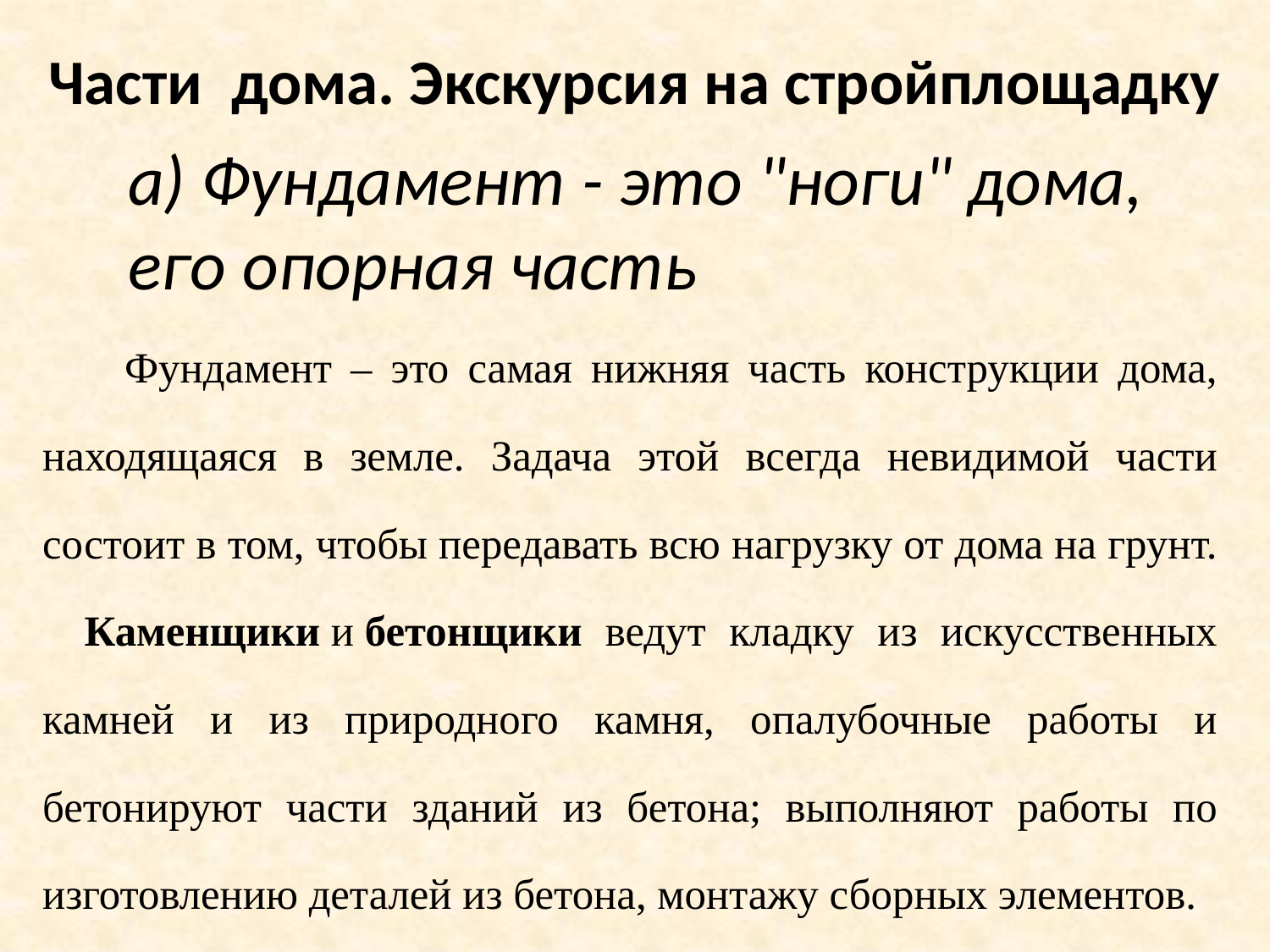

# Части  дома. Экскурсия на стройплощадку
а) Фундамент - это "ноги" дома,
его опорная часть
     	Фундамент – это самая нижняя часть конструкции дома, находящаяся в земле. Задача этой всегда невидимой части состоит в том, чтобы передавать всю нагрузку от дома на грунт.
	Каменщики и бетонщики ведут кладку из искусственных камней и из природного камня, опалубочные работы и бетонируют части зданий из бетона; выполняют работы по изготовлению деталей из бетона, монтажу сборных элементов.